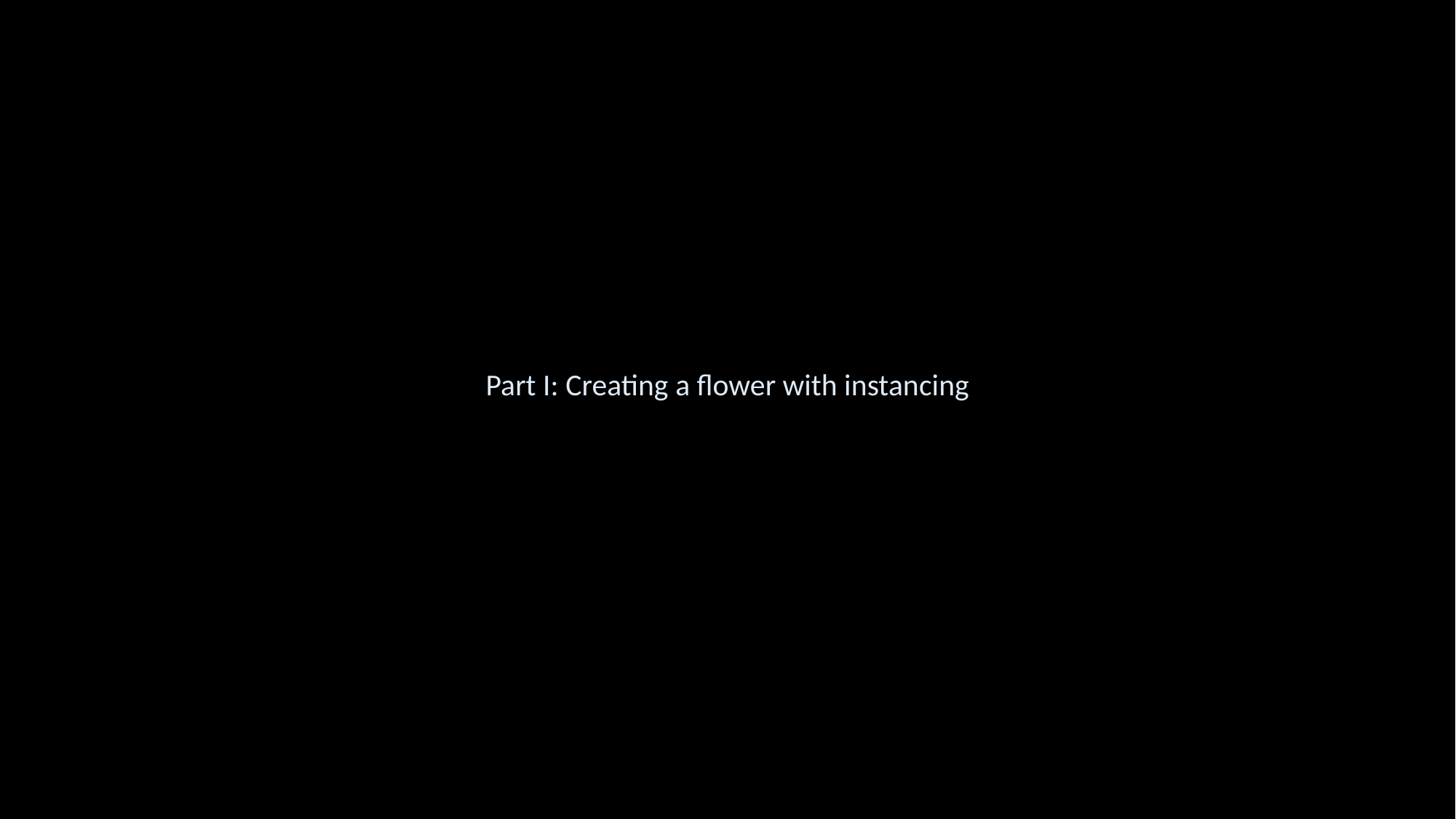

Part I: Creating a flower with instancing